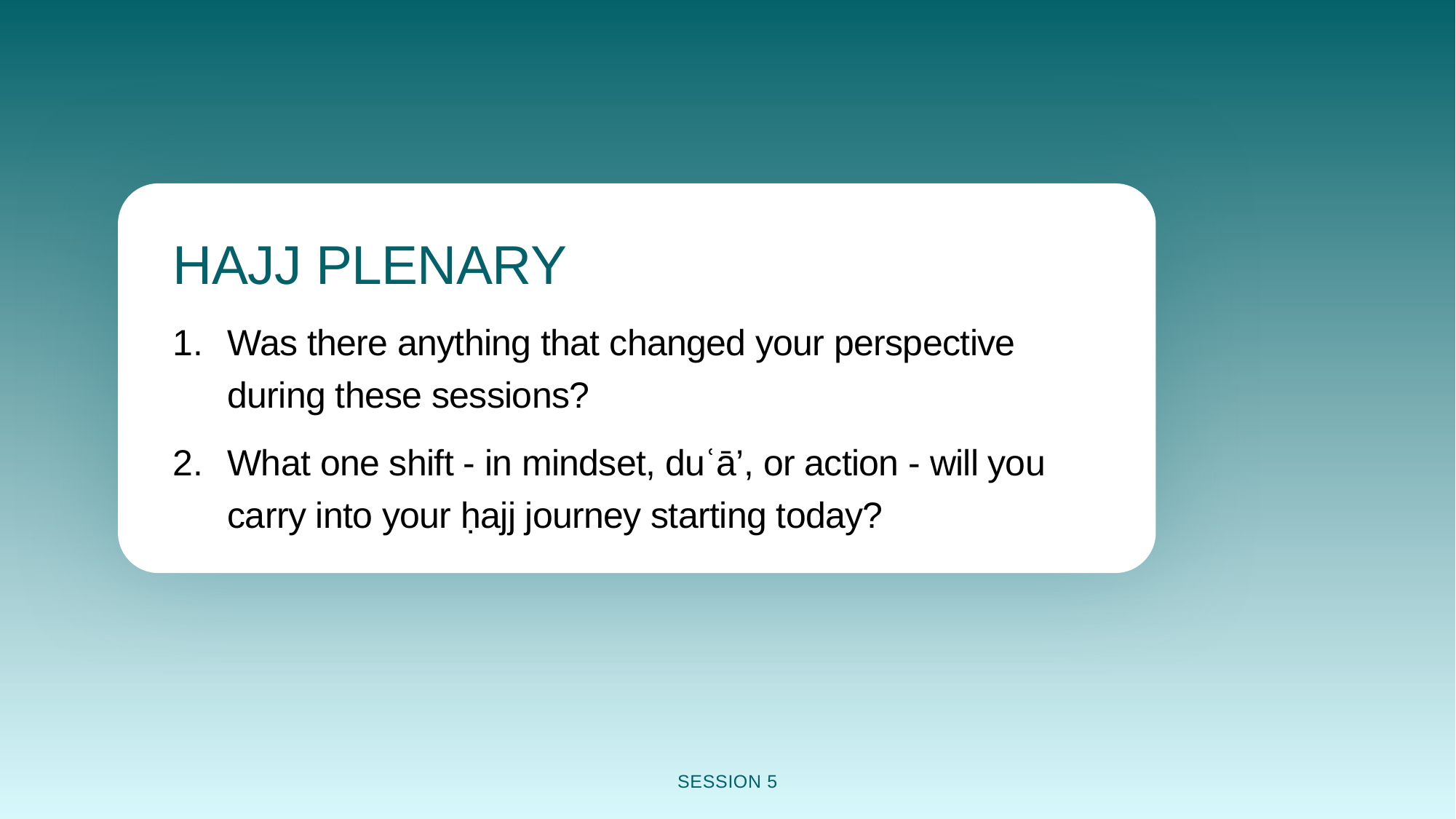

/
HAJJ PLENARY
Was there anything that changed your perspective during these sessions?
What one shift - in mindset, duʿā’, or action - will you carry into your ḥajj journey starting today?
SESSION 5